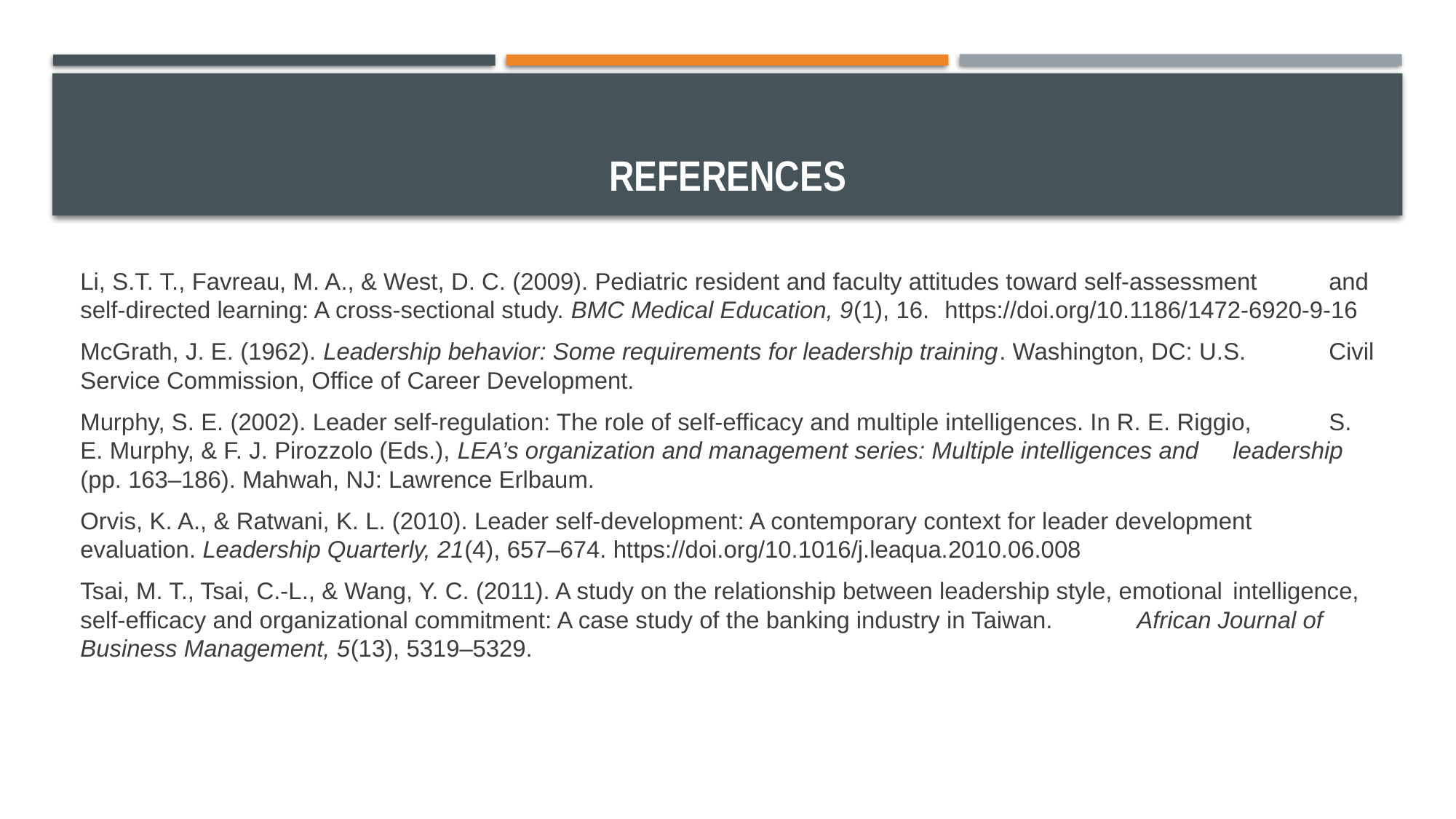

# REFERENCES
Li, S.T. T., Favreau, M. A., & West, D. C. (2009). Pediatric resident and faculty attitudes toward self-assessment 	and self-directed learning: A cross-sectional study. BMC Medical Education, 9(1), 16. 	https://doi.org/10.1186/1472-6920-9-16
McGrath, J. E. (1962). Leadership behavior: Some requirements for leadership training. Washington, DC: U.S. 	Civil Service Commission, Office of Career Development.
Murphy, S. E. (2002). Leader self-regulation: The role of self-efficacy and multiple intelligences. In R. E. Riggio, 	S. E. Murphy, & F. J. Pirozzolo (Eds.), LEA’s organization and management series: Multiple intelligences and 	leadership (pp. 163–186). Mahwah, NJ: Lawrence Erlbaum.
Orvis, K. A., & Ratwani, K. L. (2010). Leader self-development: A contemporary context for leader development 	evaluation. Leadership Quarterly, 21(4), 657–674. https://doi.org/10.1016/j.leaqua.2010.06.008
Tsai, M. T., Tsai, C.-L., & Wang, Y. C. (2011). A study on the relationship between leadership style, emotional 	intelligence, self-efficacy and organizational commitment: A case study of the banking industry in Taiwan. 	African Journal of Business Management, 5(13), 5319–5329.